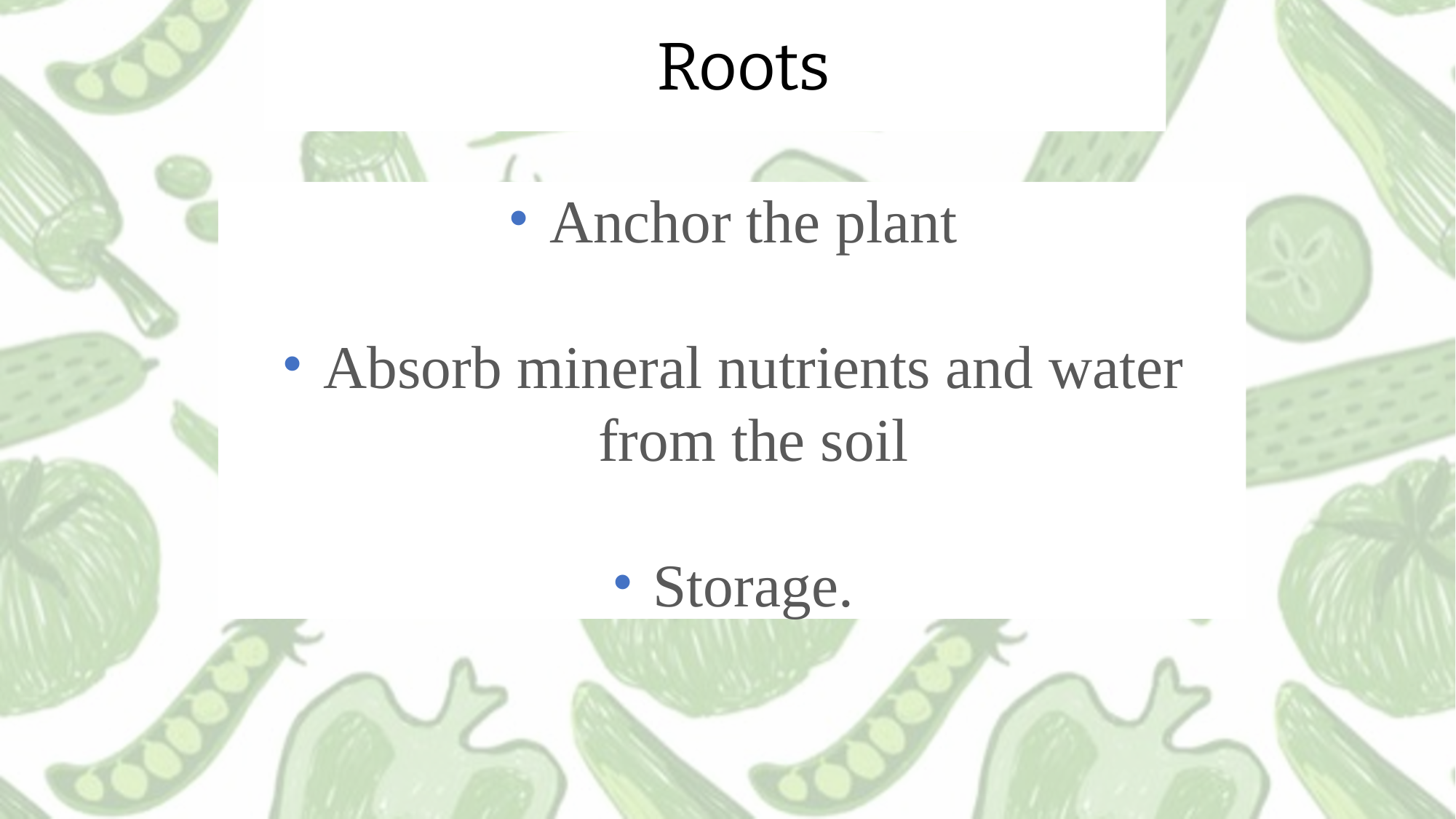

# Roots
Anchor the plant

Absorb mineral nutrients and water from the soil

Storage.